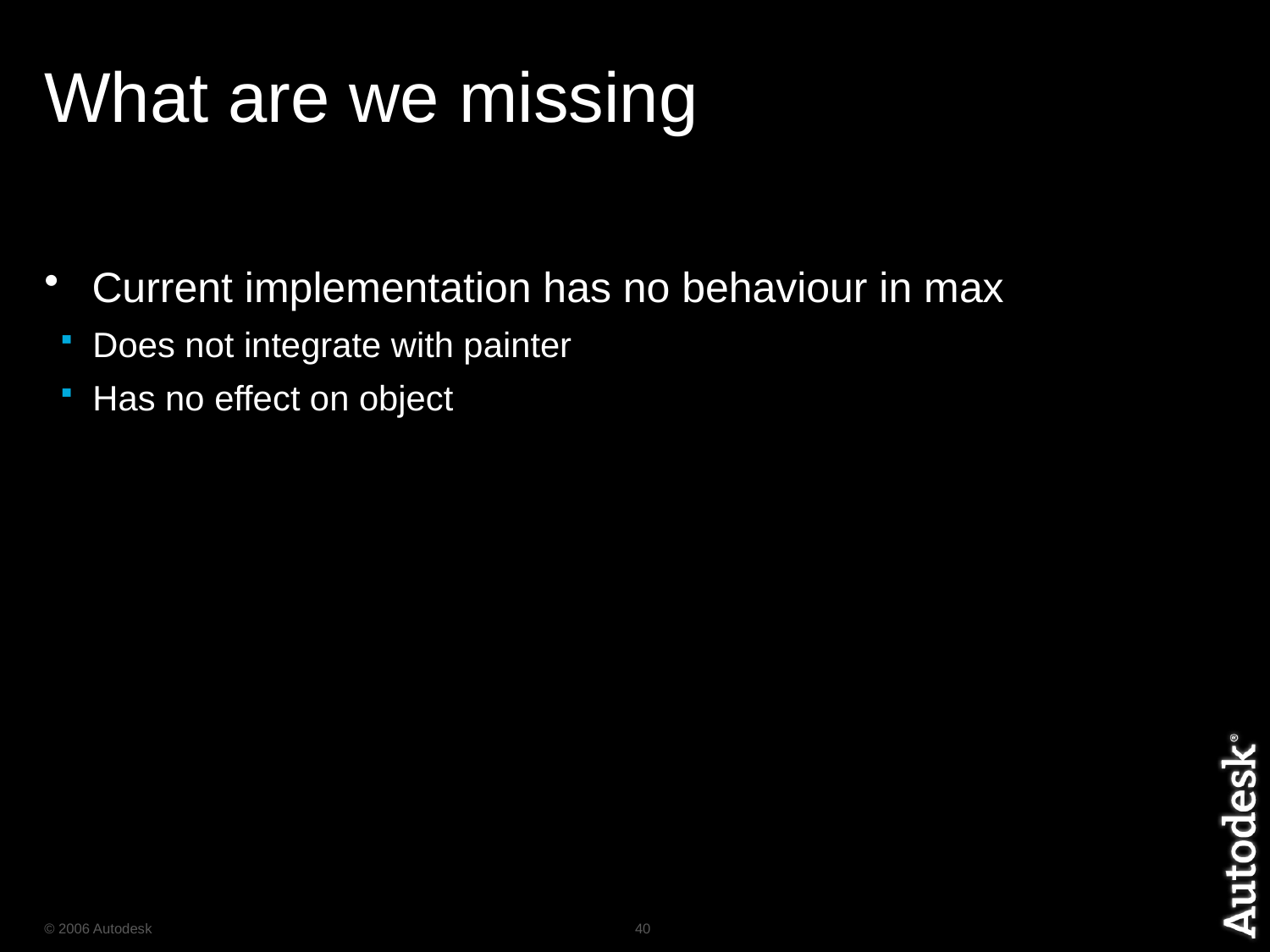

# What are we missing

Current implementation has no behaviour in max
Does not integrate with painter
Has no effect on object